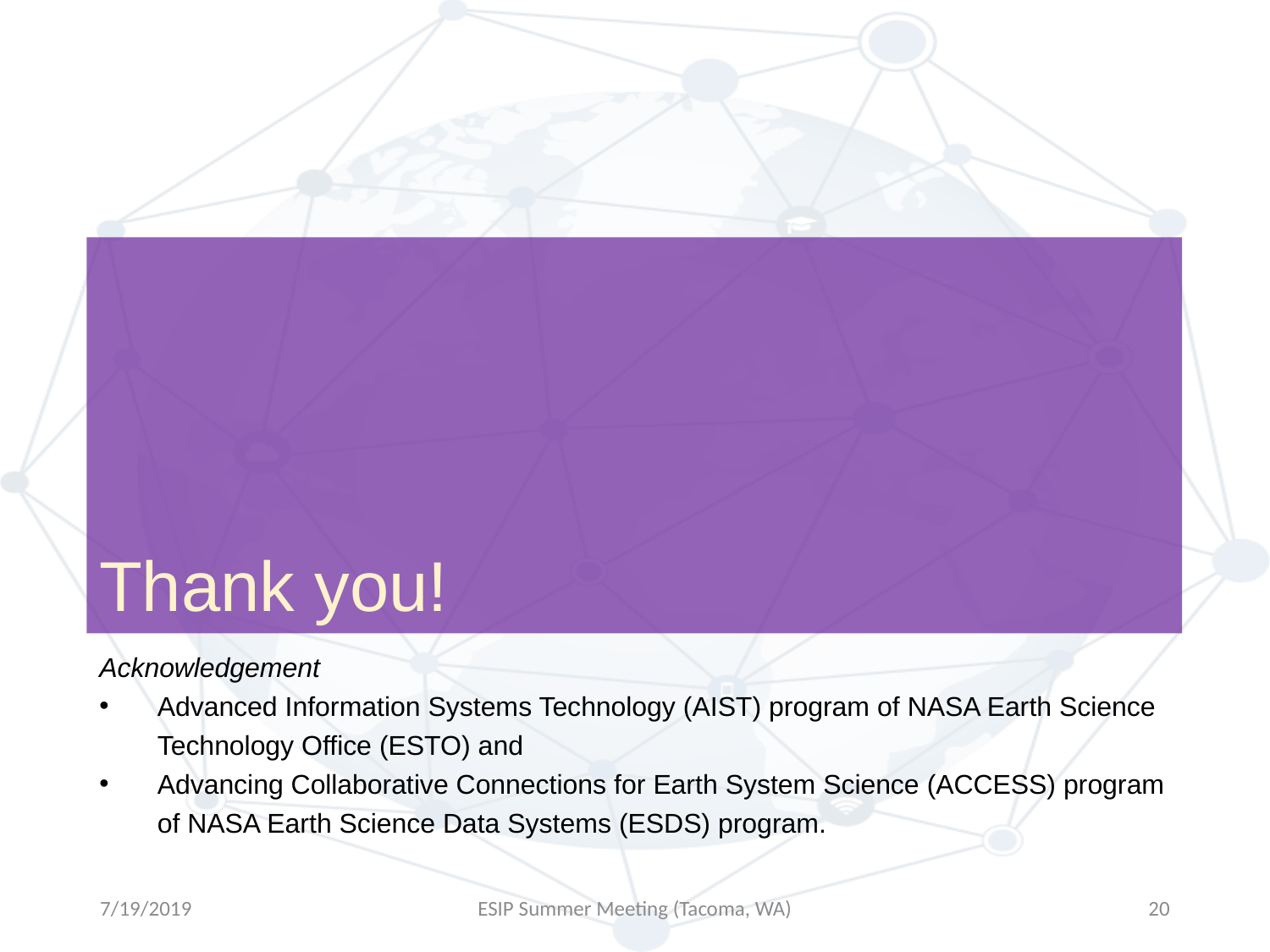

# Thank you!
Acknowledgement
Advanced Information Systems Technology (AIST) program of NASA Earth Science Technology Office (ESTO) and
Advancing Collaborative Connections for Earth System Science (ACCESS) program of NASA Earth Science Data Systems (ESDS) program.

7/19/2019
ESIP Summer Meeting (Tacoma, WA)
20